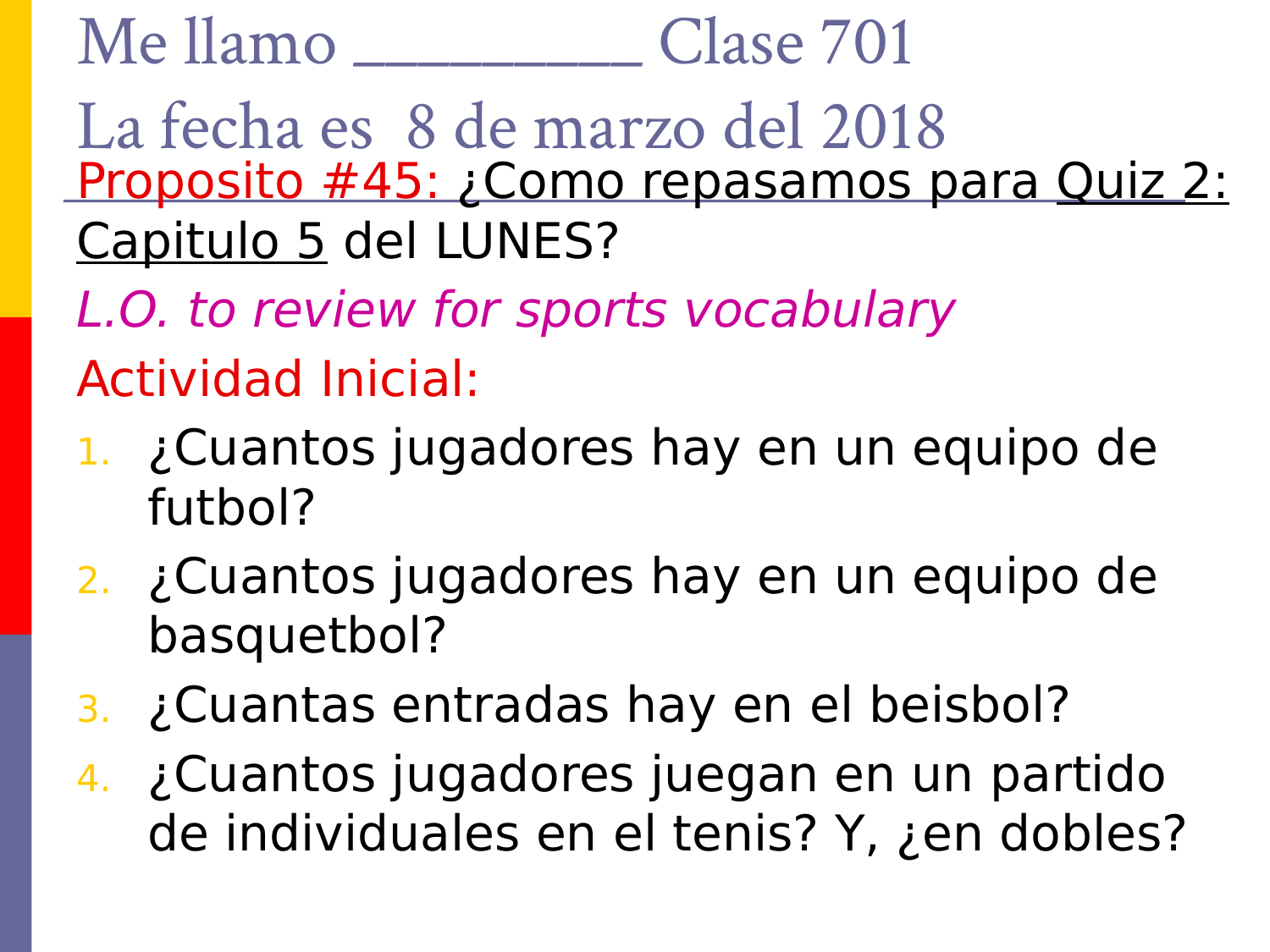

Me llamo _________ Clase 701
La fecha es  8 de marzo del 2018
Proposito #45: ¿Como repasamos para Quiz 2: Capitulo 5 del LUNES?
L.O. to review for sports vocabulary
Actividad Inicial:
¿Cuantos jugadores hay en un equipo de futbol?
¿Cuantos jugadores hay en un equipo de basquetbol?
¿Cuantas entradas hay en el beisbol?
¿Cuantos jugadores juegan en un partido de individuales en el tenis? Y, ¿en dobles?